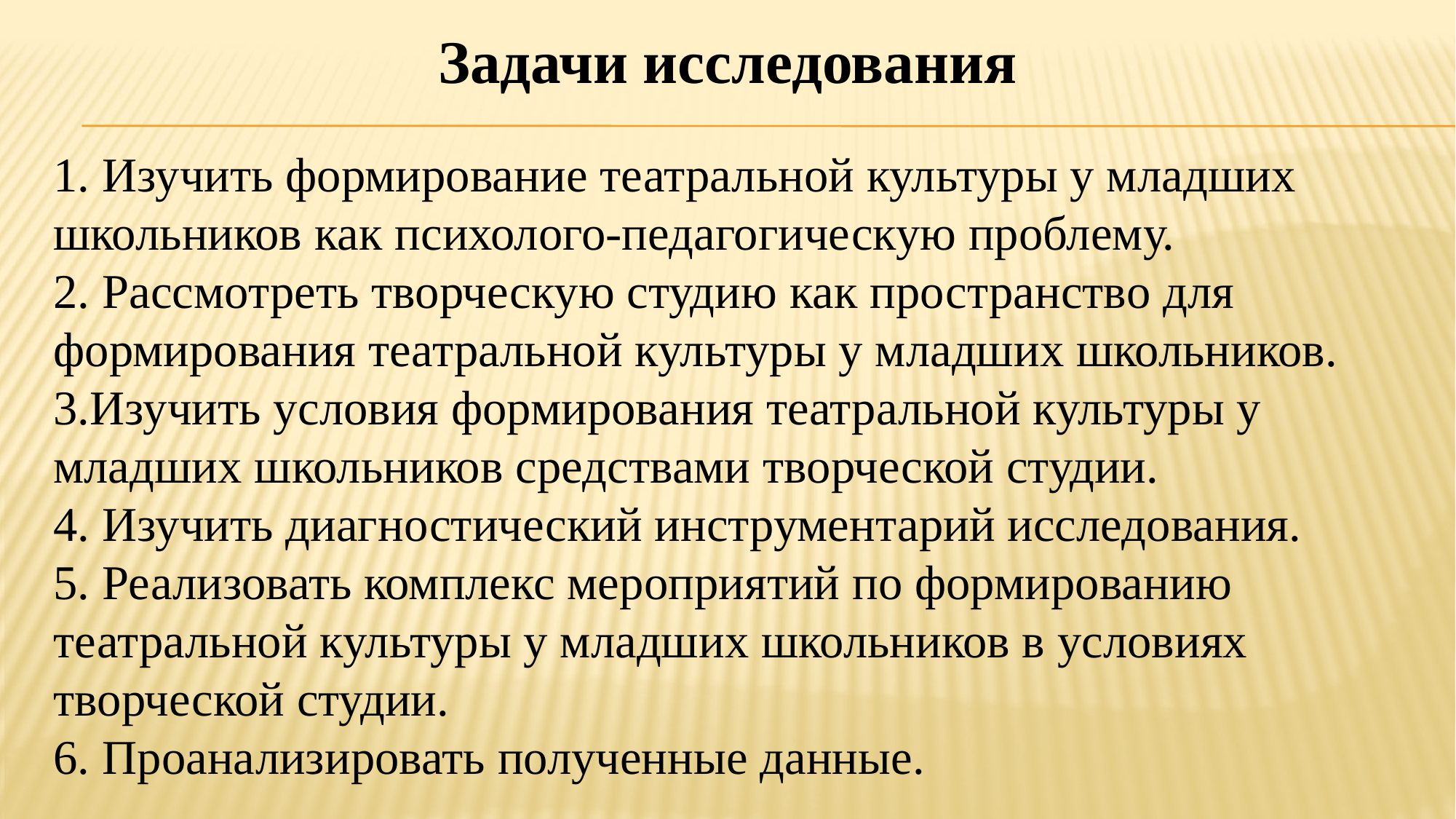

Задачи исследования
1. Изучить формирование театральной культуры у младших школьников как психолого-педагогическую проблему.
2. Рассмотреть творческую студию как пространство для формирования театральной культуры у младших школьников.
3.Изучить условия формирования театральной культуры у младших школьников средствами творческой студии.
4. Изучить диагностический инструментарий исследования.
5. Реализовать комплекс мероприятий по формированию театральной культуры у младших школьников в условиях творческой студии.
6. Проанализировать полученные данные.